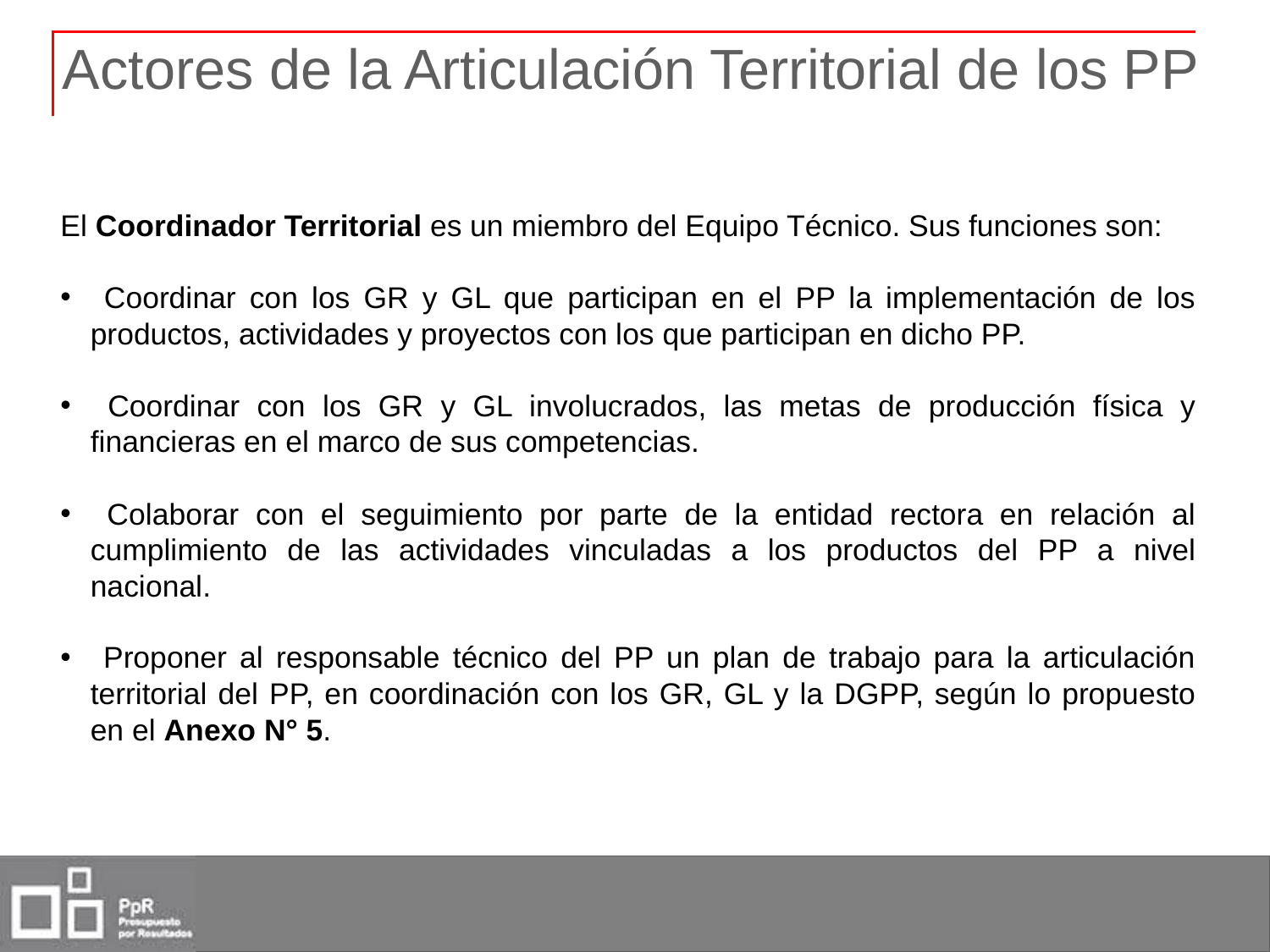

# Actores de la Articulación Territorial de los PP
El Coordinador Territorial es un miembro del Equipo Técnico. Sus funciones son:

 Coordinar con los GR y GL que participan en el PP la implementación de los productos, actividades y proyectos con los que participan en dicho PP.

 Coordinar con los GR y GL involucrados, las metas de producción física y financieras en el marco de sus competencias.

 Colaborar con el seguimiento por parte de la entidad rectora en relación al cumplimiento de las actividades vinculadas a los productos del PP a nivel nacional.

 Proponer al responsable técnico del PP un plan de trabajo para la articulación territorial del PP, en coordinación con los GR, GL y la DGPP, según lo propuesto en el Anexo N° 5.